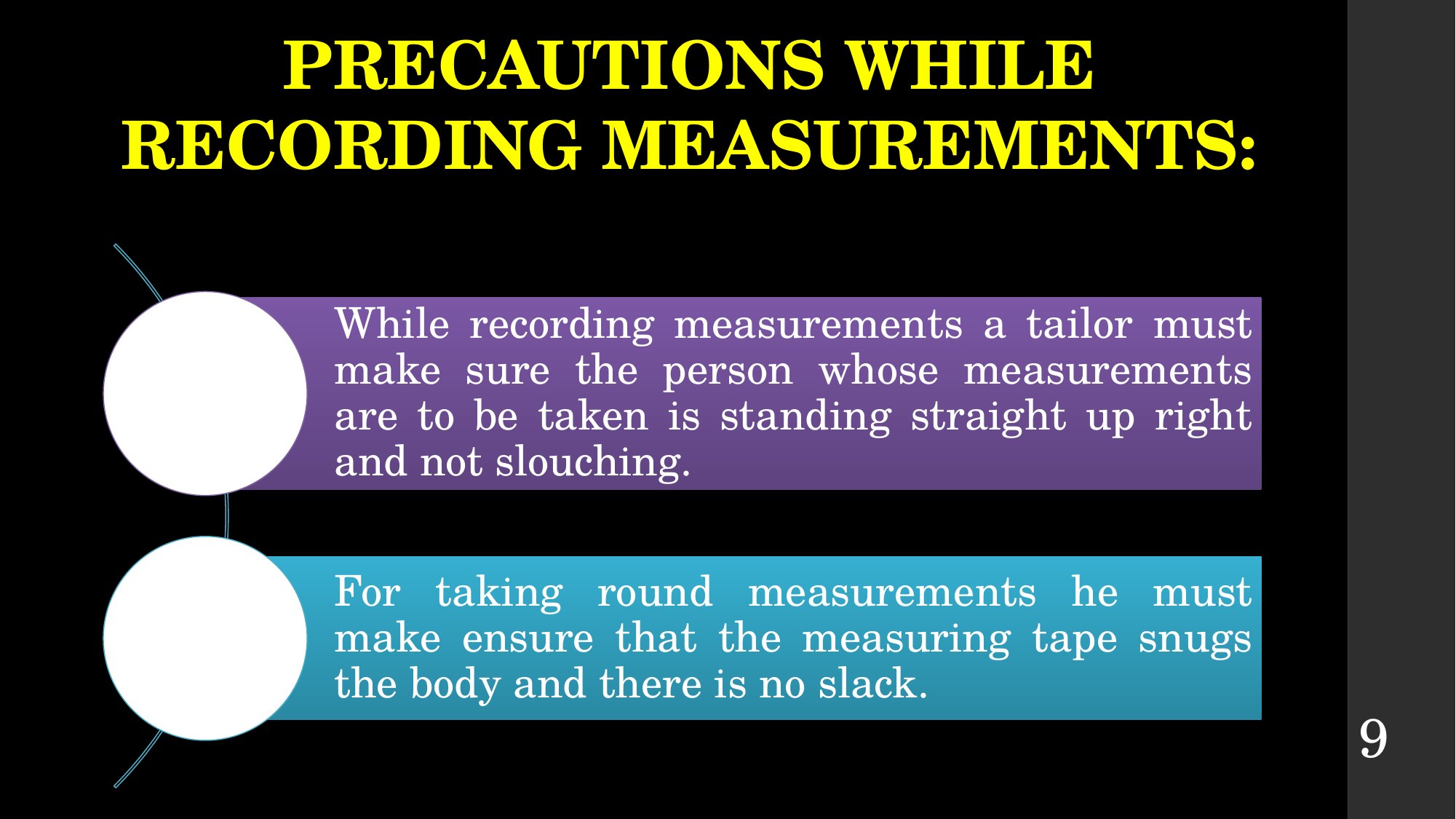

# PRECAUTIONS WHILE RECORDING MEASUREMENTS:
While recording measurements a tailor must make sure the person whose measurements are to be taken is standing straight up right and not slouching.
For taking round measurements he must make ensure that the measuring tape snugs the body and there is no slack.
9